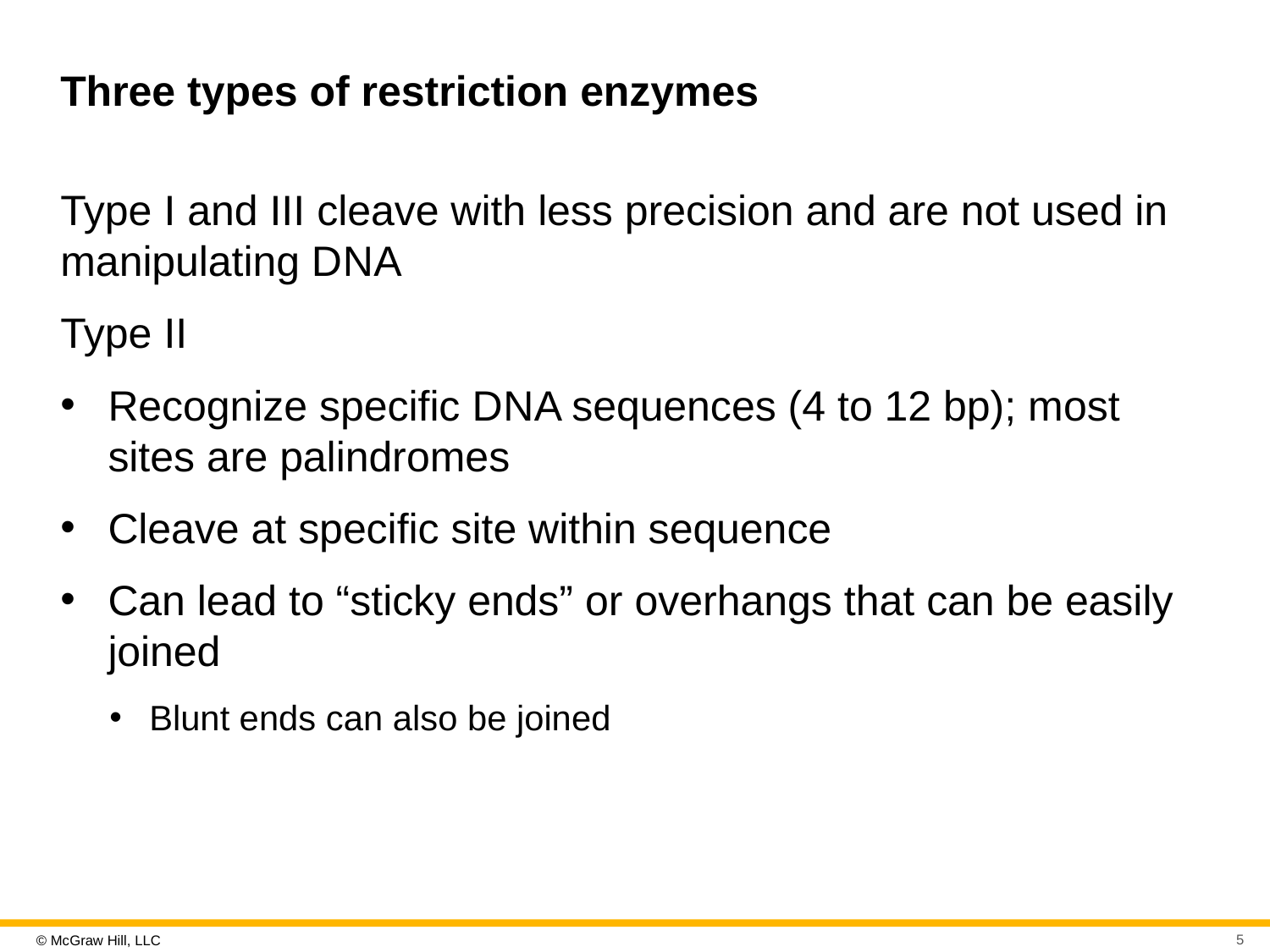

# Three types of restriction enzymes
Type I and III cleave with less precision and are not used in manipulating D N A
Type II
Recognize specific D N A sequences (4 to 12 bp); most sites are palindromes
Cleave at specific site within sequence
Can lead to “sticky ends” or overhangs that can be easily joined
Blunt ends can also be joined
5